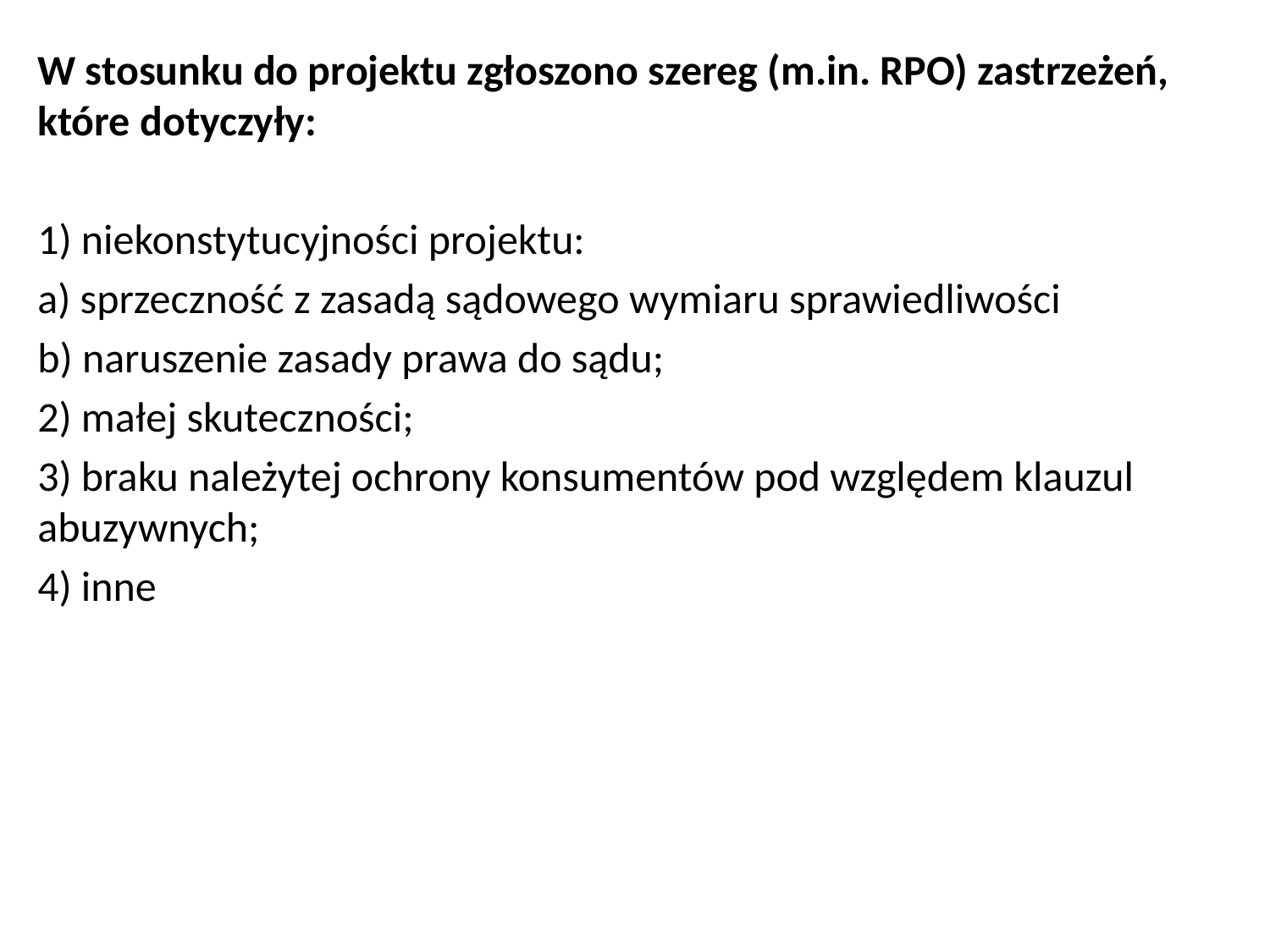

W stosunku do projektu zgłoszono szereg (m.in. RPO) zastrzeżeń, które dotyczyły:

1) niekonstytucyjności projektu:
a) sprzeczność z zasadą sądowego wymiaru sprawiedliwości
b) naruszenie zasady prawa do sądu;
2) małej skuteczności;
3) braku należytej ochrony konsumentów pod względem klauzul abuzywnych;
4) inne